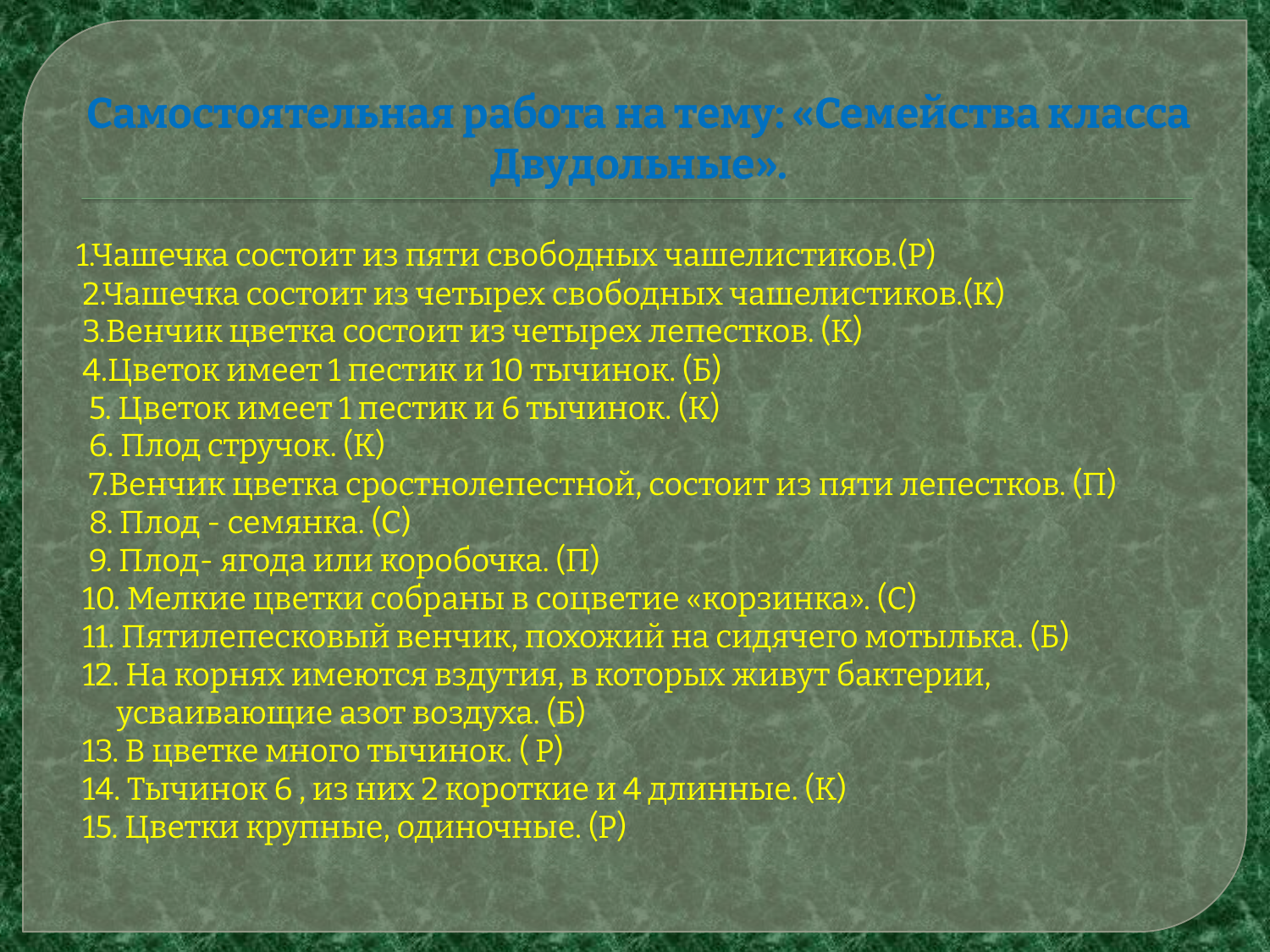

# Самостоятельная работа на тему: «Семейства класса Двудольные».
1.Чашечка состоит из пяти свободных чашелистиков.(Р)
 2.Чашечка состоит из четырех свободных чашелистиков.(К)
 3.Венчик цветка состоит из четырех лепестков. (К)
 4.Цветок имеет 1 пестик и 10 тычинок. (Б)
  5. Цветок имеет 1 пестик и 6 тычинок. (К)
  6. Плод стручок. (К)
  7.Венчик цветка сростнолепестной, состоит из пяти лепестков. (П)
  8. Плод - семянка. (С)
  9. Плод- ягода или коробочка. (П)
 10. Мелкие цветки собраны в соцветие «корзинка». (С)
 11. Пятилепесковый венчик, похожий на сидячего мотылька. (Б)
 12. На корнях имеются вздутия, в которых живут бактерии, усваивающие азот воздуха. (Б)
 13. В цветке много тычинок. ( Р)
 14. Тычинок 6 , из них 2 короткие и 4 длинные. (К)
 15. Цветки крупные, одиночные. (Р)